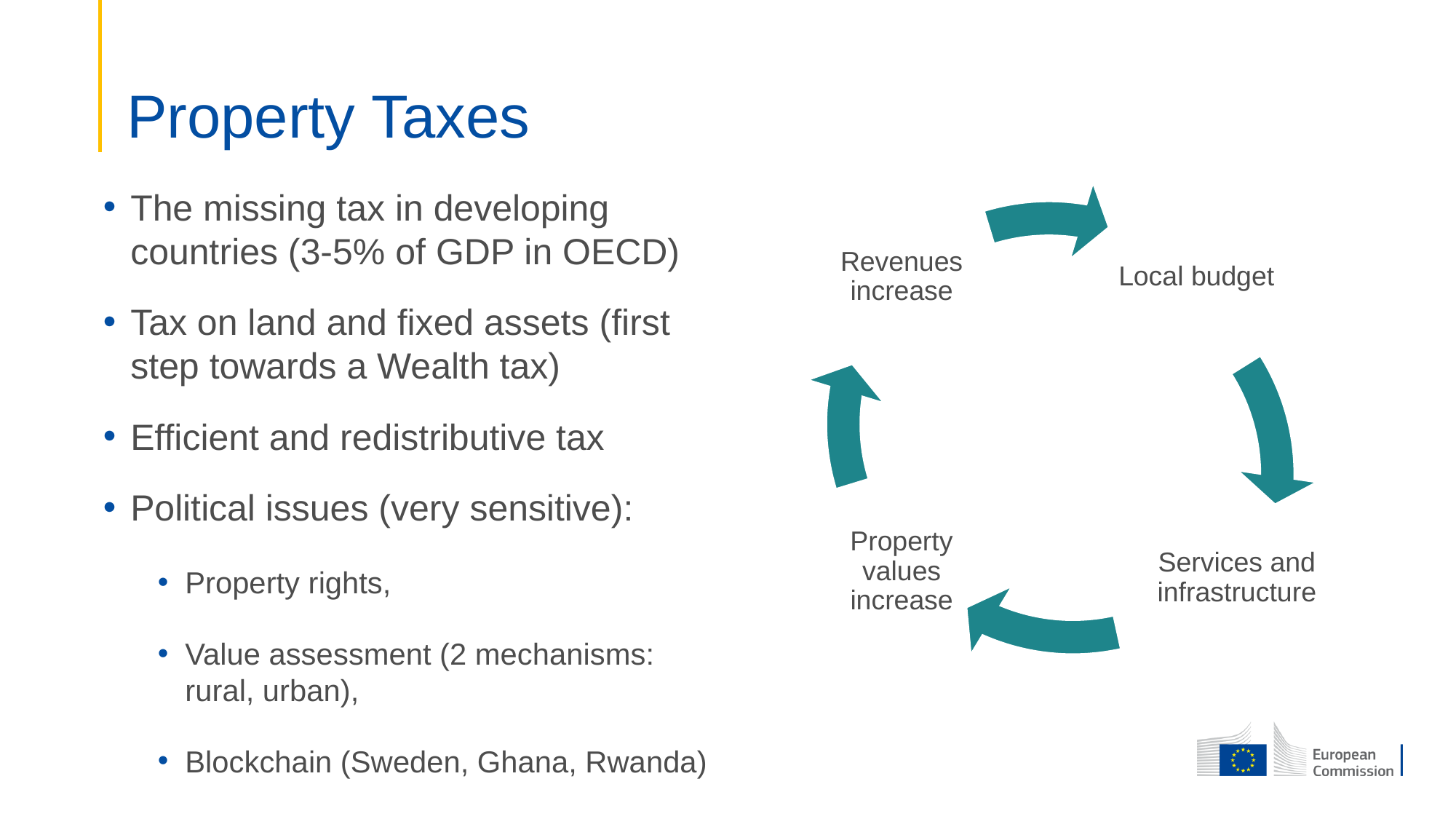

# Property Taxes
The missing tax in developing countries (3-5% of GDP in OECD)
Tax on land and fixed assets (first step towards a Wealth tax)
Efficient and redistributive tax
Political issues (very sensitive):
Property rights,
Value assessment (2 mechanisms: rural, urban),
Blockchain (Sweden, Ghana, Rwanda)
Local budget
Services and infrastructure
Property values increase
Revenues increase